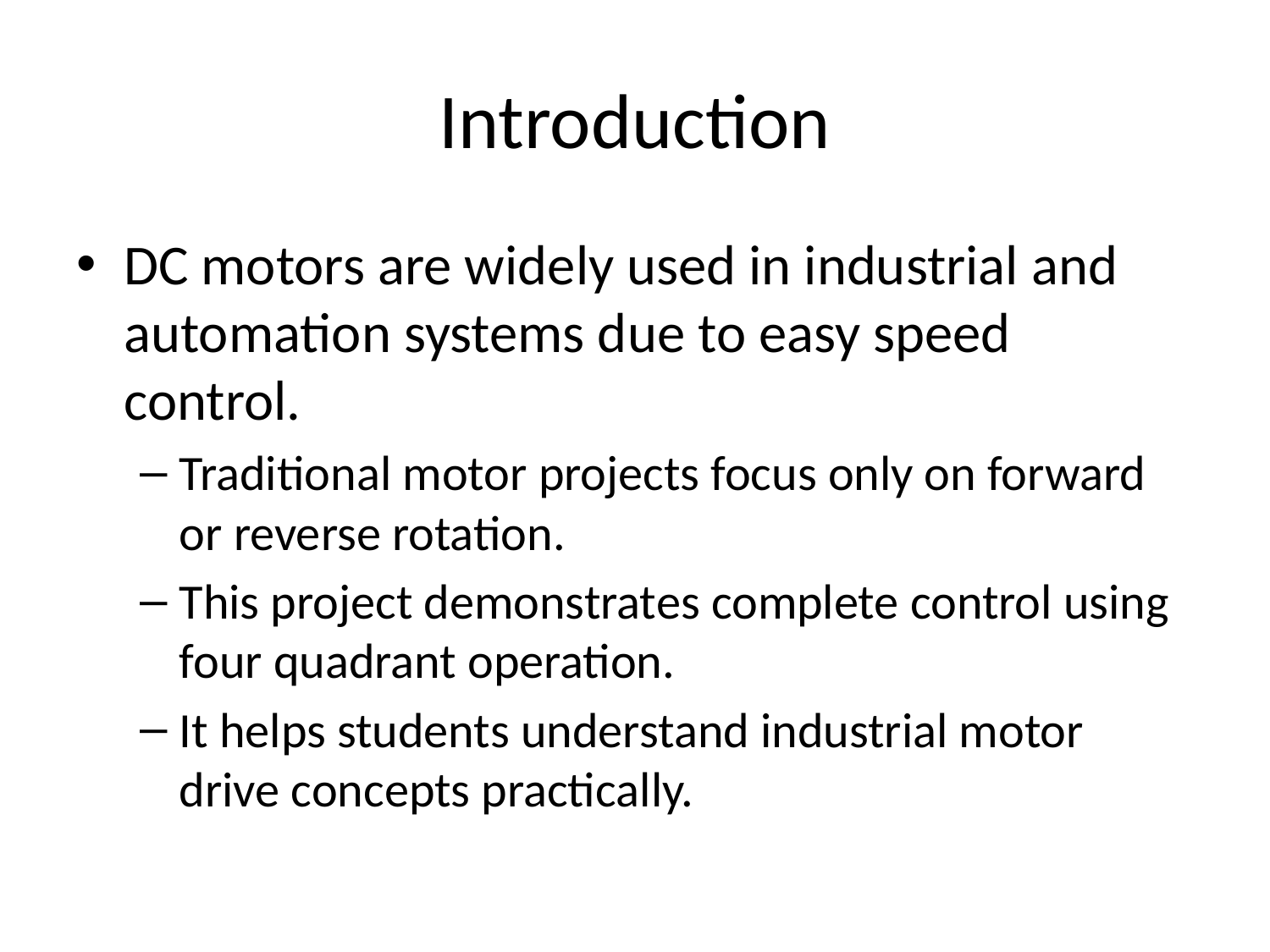

# Introduction
DC motors are widely used in industrial and automation systems due to easy speed control.
Traditional motor projects focus only on forward or reverse rotation.
This project demonstrates complete control using four quadrant operation.
It helps students understand industrial motor drive concepts practically.